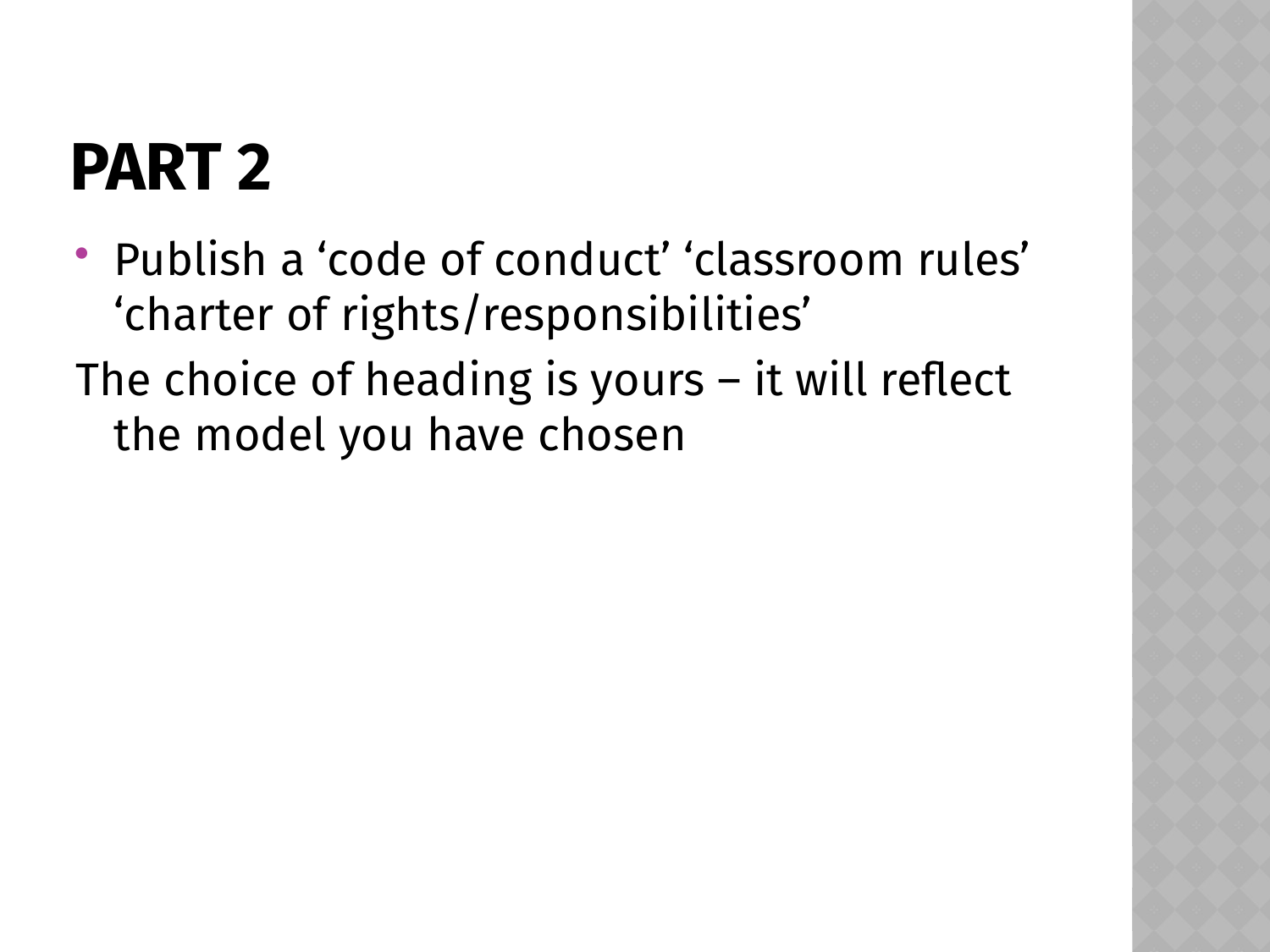

# Part 2
Publish a ‘code of conduct’ ‘classroom rules’ ‘charter of rights/responsibilities’
The choice of heading is yours – it will reflect the model you have chosen